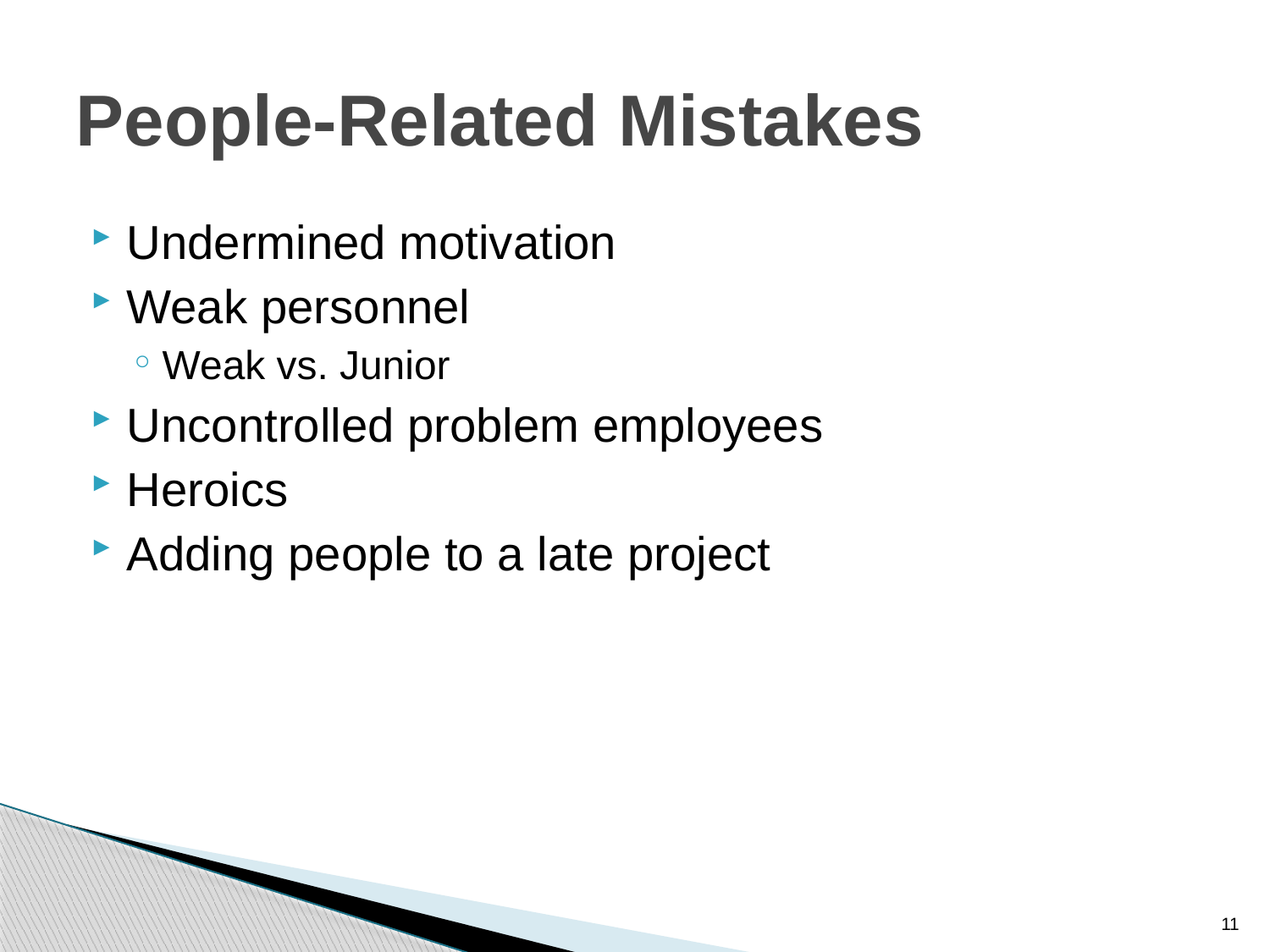

# People-Related Mistakes
Undermined motivation
Weak personnel
Weak vs. Junior
Uncontrolled problem employees
Heroics
Adding people to a late project
11